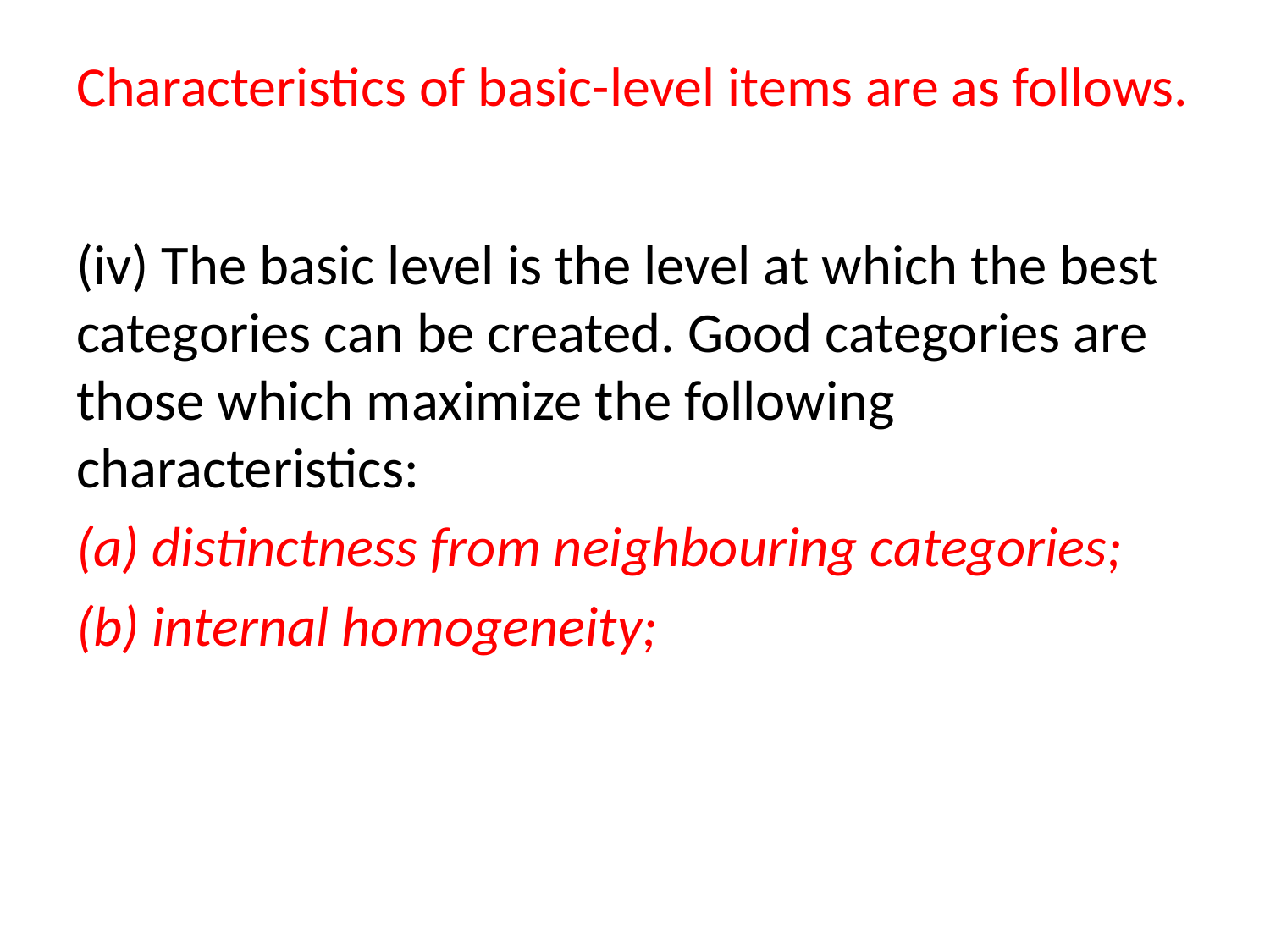

# Characteristics of basic-level items are as follows.
(iv) The basic level is the level at which the best categories can be created. Good categories are those which maximize the following characteristics:
(a) distinctness from neighbouring categories;
(b) internal homogeneity;